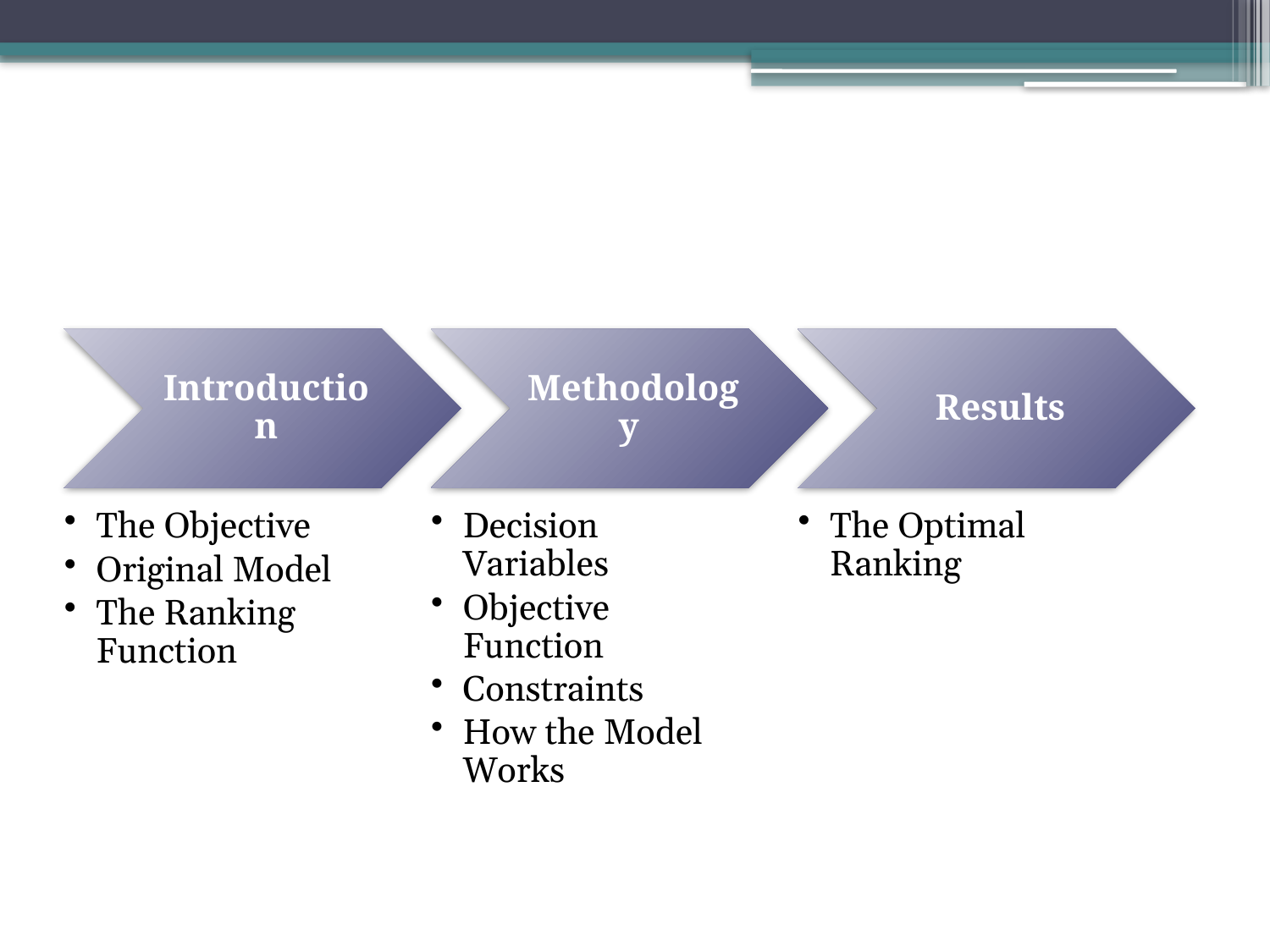

Introduction
The Objective
Original Model
The Ranking Function
Methodology
Decision Variables
Objective Function
Constraints
How the Model Works
Results
The Optimal Ranking